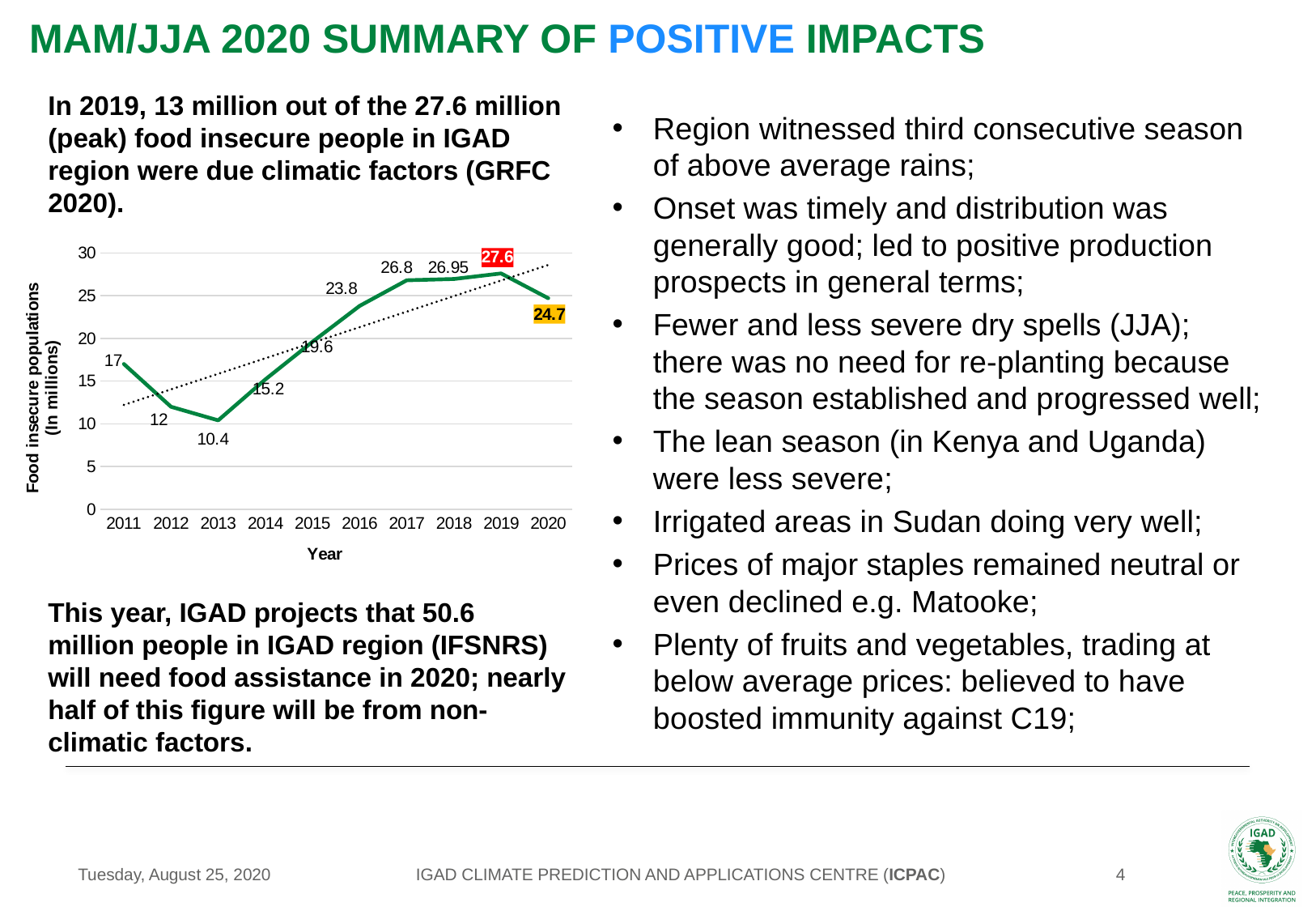

# MAM/JJA 2020 summary of positive IMPACTS
In 2019, 13 million out of the 27.6 million (peak) food insecure people in IGAD region were due climatic factors (GRFC 2020).
Region witnessed third consecutive season of above average rains;
Onset was timely and distribution was generally good; led to positive production prospects in general terms;
Fewer and less severe dry spells (JJA); there was no need for re-planting because the season established and progressed well;
The lean season (in Kenya and Uganda) were less severe;
Irrigated areas in Sudan doing very well;
Prices of major staples remained neutral or even declined e.g. Matooke;
Plenty of fruits and vegetables, trading at below average prices: believed to have boosted immunity against C19;

### Chart

| Category |  |
|---|---|
| 2011 | 17.0 |
| 2012 | 12.0 |
| 2013 | 10.4 |
| 2014 | 15.2 |
| 2015 | 19.6 |
| 2016 | 23.8 |
| 2017 | 26.8 |
| 2018 | 26.95 |
| 2019 | 27.6 |
| 2020 | 24.7 |
This year, IGAD projects that 50.6 million people in IGAD region (IFSNRS) will need food assistance in 2020; nearly half of this figure will be from non-climatic factors.
IGAD CLIMATE PREDICTION AND APPLICATIONS CENTRE (ICPAC)
Tuesday, August 25, 2020
4